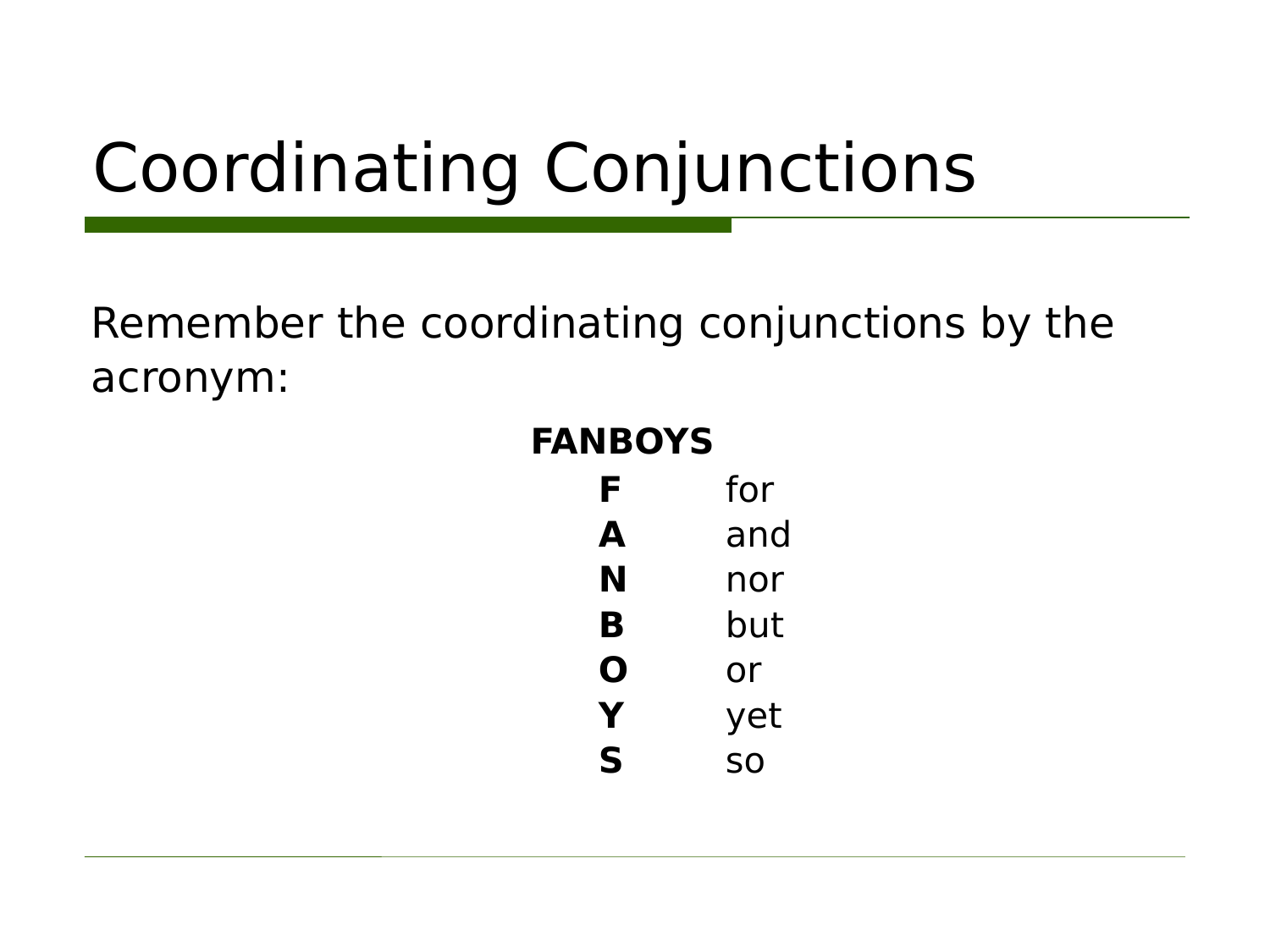

# Coordinating Conjunctions
Remember the coordinating conjunctions by the
acronym:
			       FANBOYS
				F    	for
				A   	and
				N   	nor
				B    	but
				O   	or
				Y    	yet
				S     	so